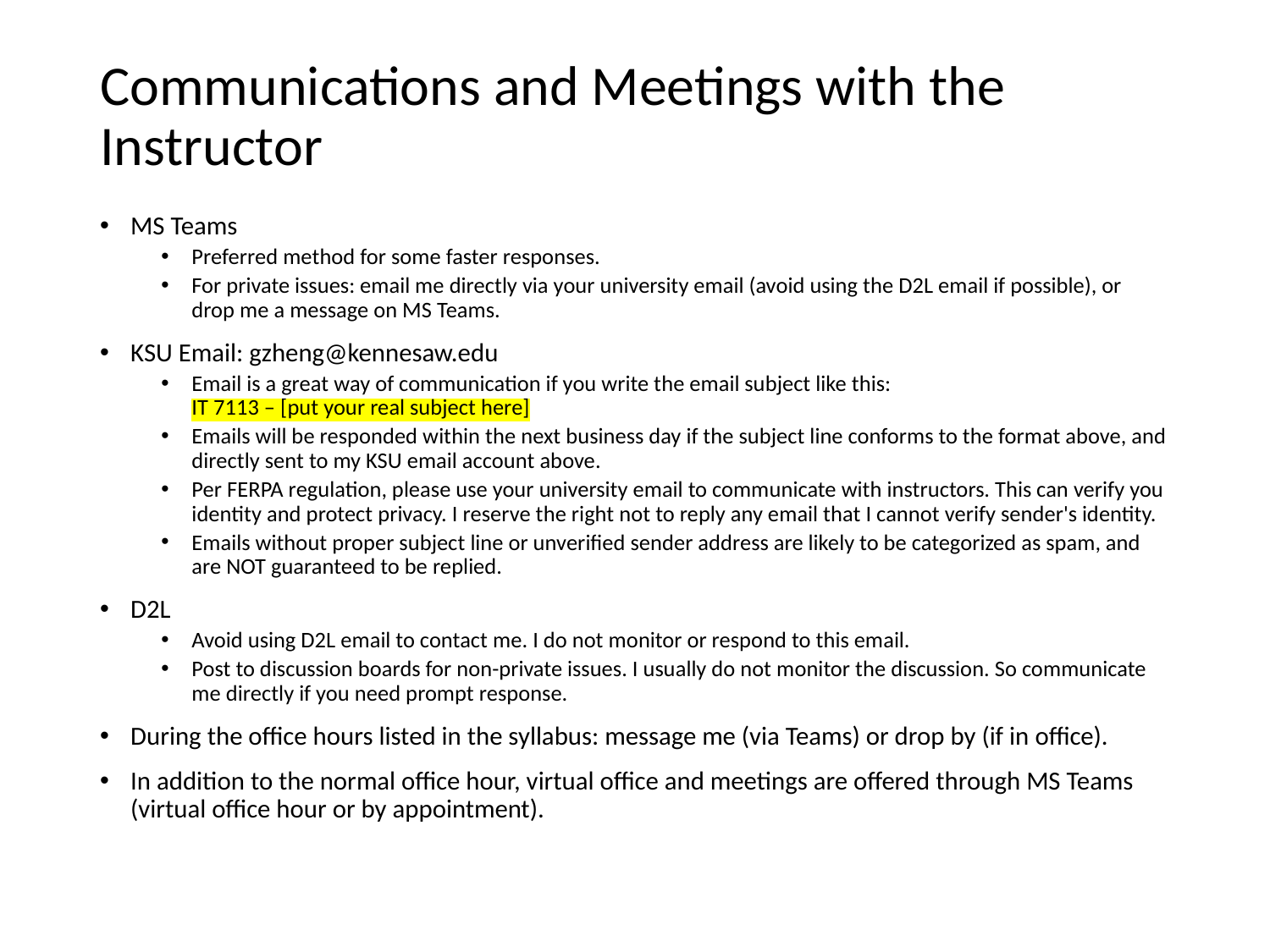

# Communications and Meetings with the Instructor
MS Teams
Preferred method for some faster responses.
For private issues: email me directly via your university email (avoid using the D2L email if possible), or drop me a message on MS Teams.
KSU Email: gzheng@kennesaw.edu
Email is a great way of communication if you write the email subject like this:
IT 7113 – [put your real subject here]
Emails will be responded within the next business day if the subject line conforms to the format above, and directly sent to my KSU email account above.
Per FERPA regulation, please use your university email to communicate with instructors. This can verify you identity and protect privacy. I reserve the right not to reply any email that I cannot verify sender's identity.
Emails without proper subject line or unverified sender address are likely to be categorized as spam, and are NOT guaranteed to be replied.
D2L
Avoid using D2L email to contact me. I do not monitor or respond to this email.
Post to discussion boards for non-private issues. I usually do not monitor the discussion. So communicate me directly if you need prompt response.
During the office hours listed in the syllabus: message me (via Teams) or drop by (if in office).
In addition to the normal office hour, virtual office and meetings are offered through MS Teams (virtual office hour or by appointment).